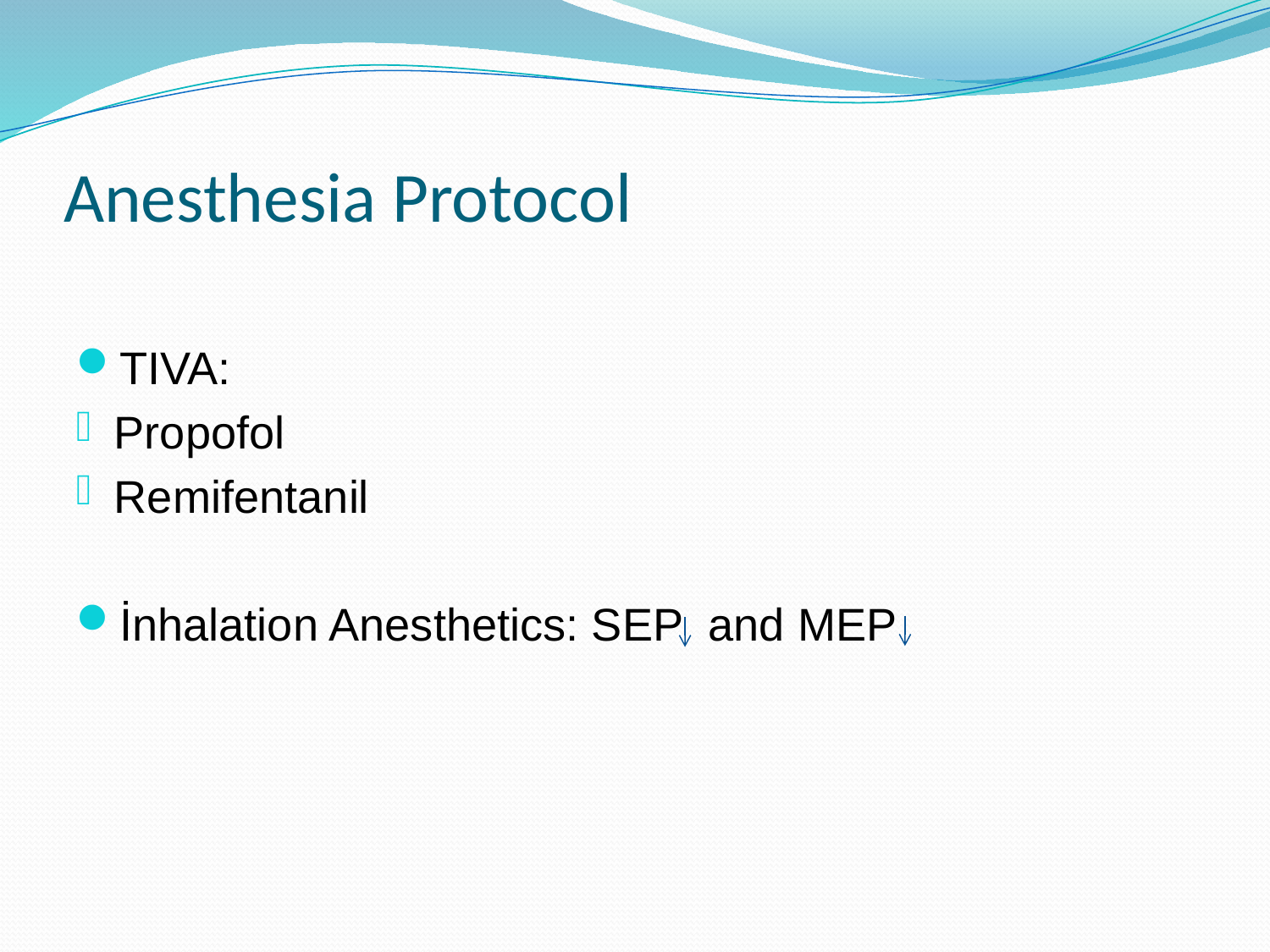

# Anesthesia Protocol

TIVA:
Propofol
Remifentanil

İnhalation Anesthetics: SEP  and MEP